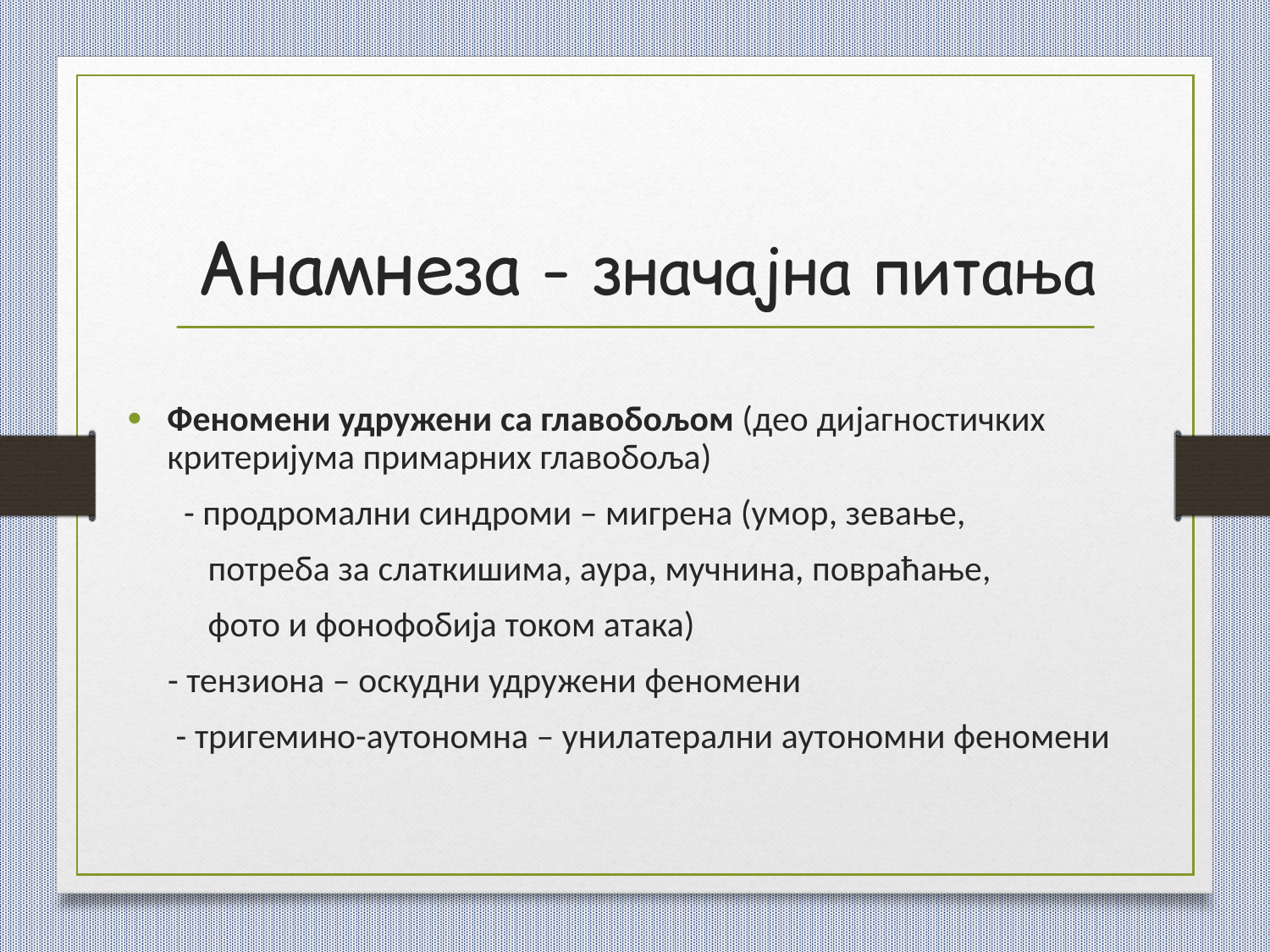

# Анамнеза - значајна питања

Феномени удружени са главобољом (део дијагностичких критеријума примарних главобоља)
       - продромални синдроми – мигрена (умор, зевање,
          потреба за слаткишима, аура, мучнина, повраћање,
          фото и фонофобија током атака)
     - тензиона – оскудни удружени феномени
      - тригемино-аутономна – унилатерални аутономни феномени